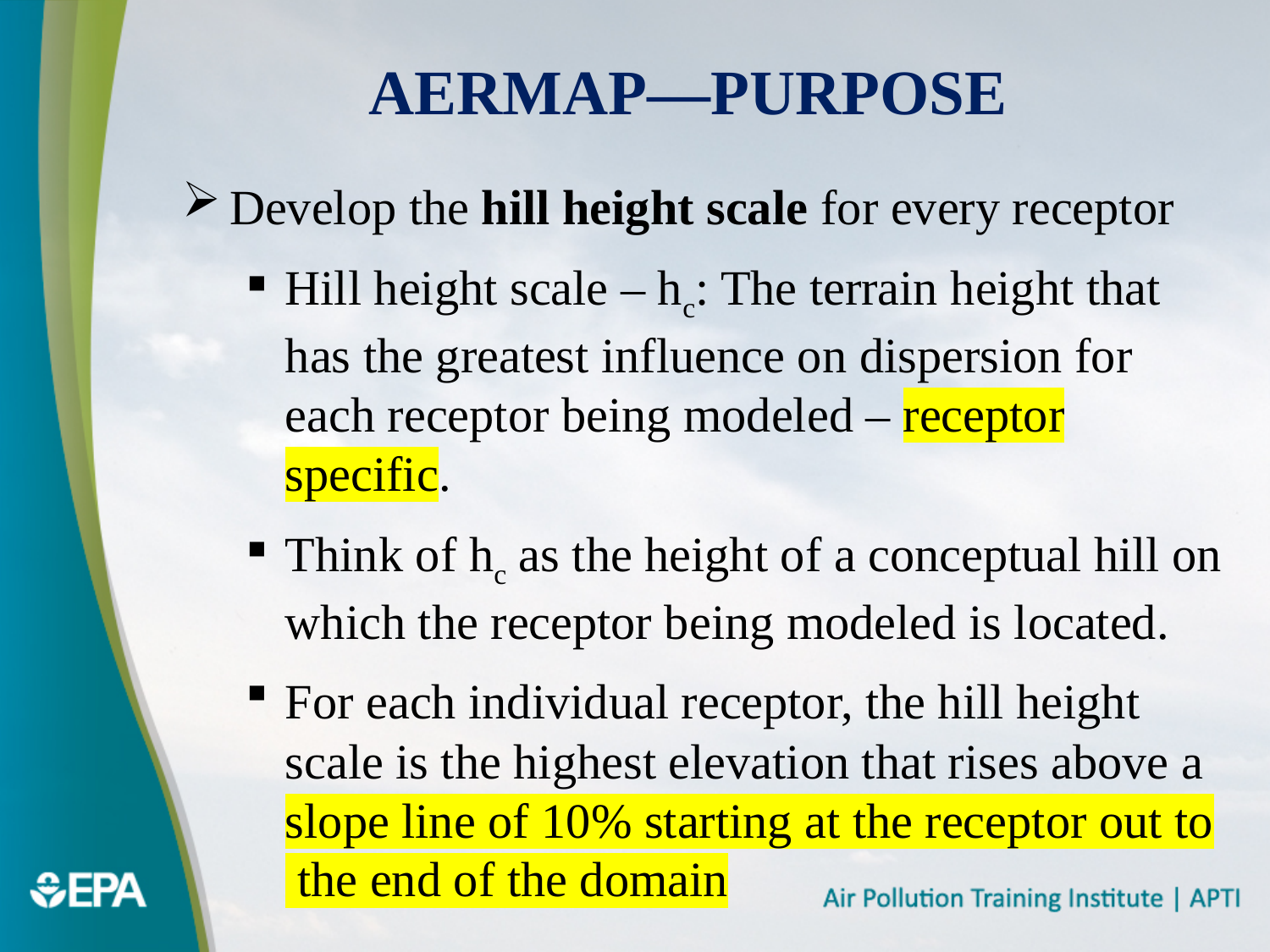

# AERMAP—Purpose
Develop the hill height scale for every receptor
Hill height scale – hc: The terrain height that has the greatest influence on dispersion for each receptor being modeled – receptor specific.
Think of hc as the height of a conceptual hill on which the receptor being modeled is located.
For each individual receptor, the hill height scale is the highest elevation that rises above a slope line of 10% starting at the receptor out to  the end of the domain